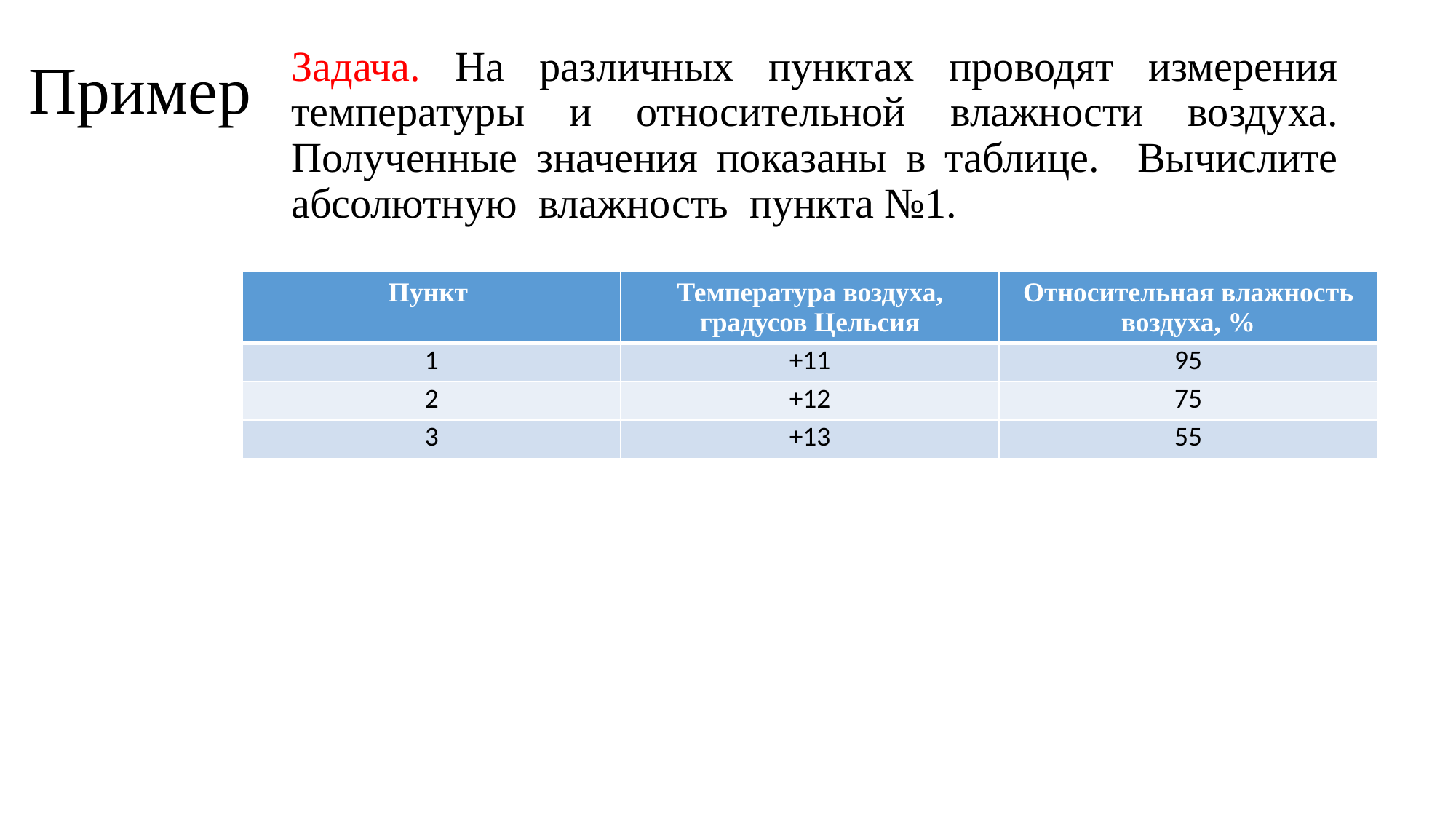

# Пример
Задача. На различных пунктах проводят измерения температуры и относительной влажности воздуха. Полученные значения показаны в таблице.  Вычислите абсолютную  влажность  пункта №1.
| Пункт | Температура воздуха, градусов Цельсия | Относительная влажность воздуха, % |
| --- | --- | --- |
| 1 | +11 | 95 |
| 2 | +12 | 75 |
| 3 | +13 | 55 |